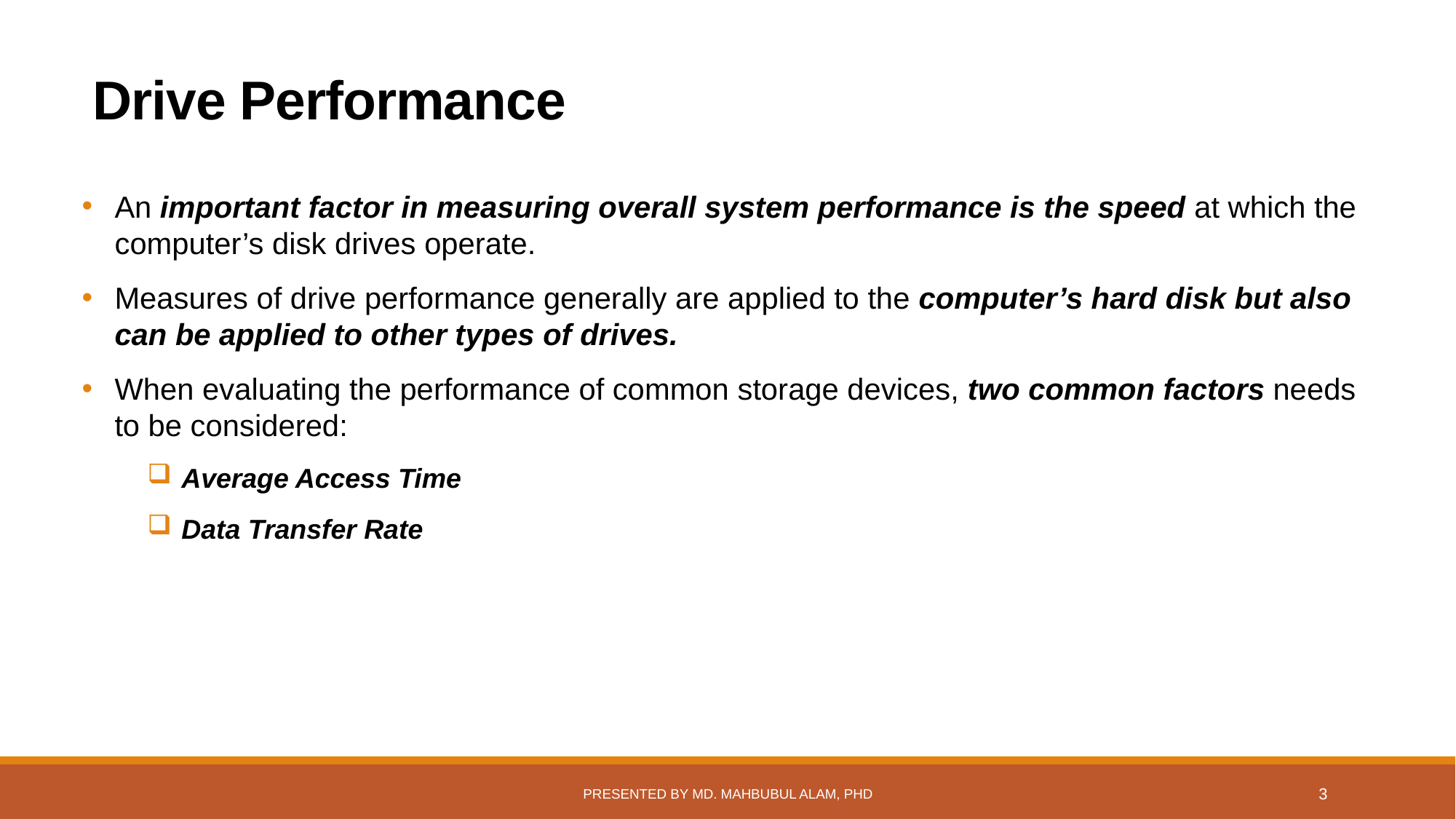

# Drive Performance
An important factor in measuring overall system performance is the speed at which the computer’s disk drives operate.
Measures of drive performance generally are applied to the computer’s hard disk but also can be applied to other types of drives.
When evaluating the performance of common storage devices, two common factors needs to be considered:
Average Access Time
Data Transfer Rate
Presented by Md. Mahbubul Alam, PhD
3